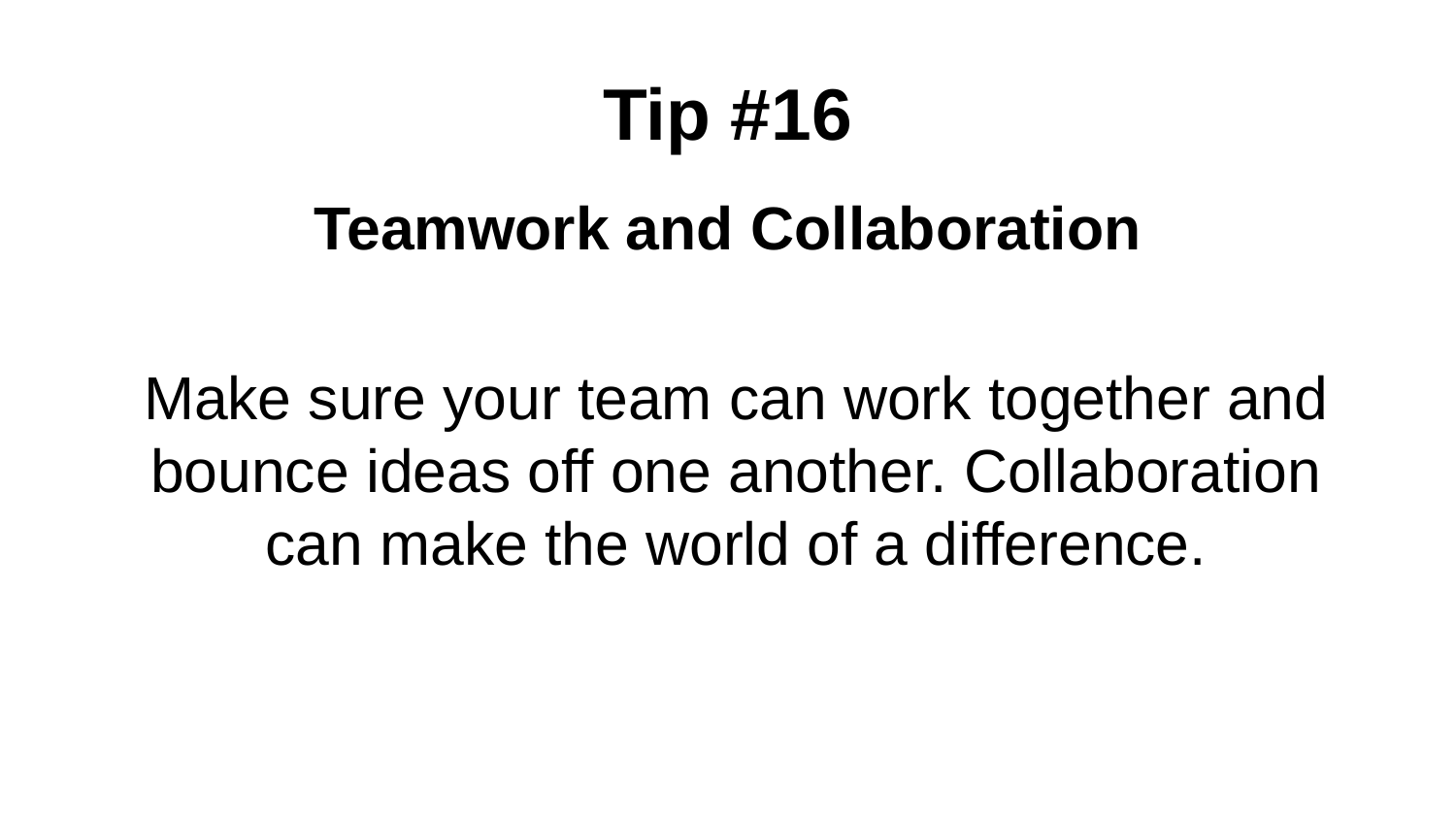

# Tip #16

Teamwork and Collaboration

Make sure your team can work together and bounce ideas off one another. Collaboration can make the world of a difference.